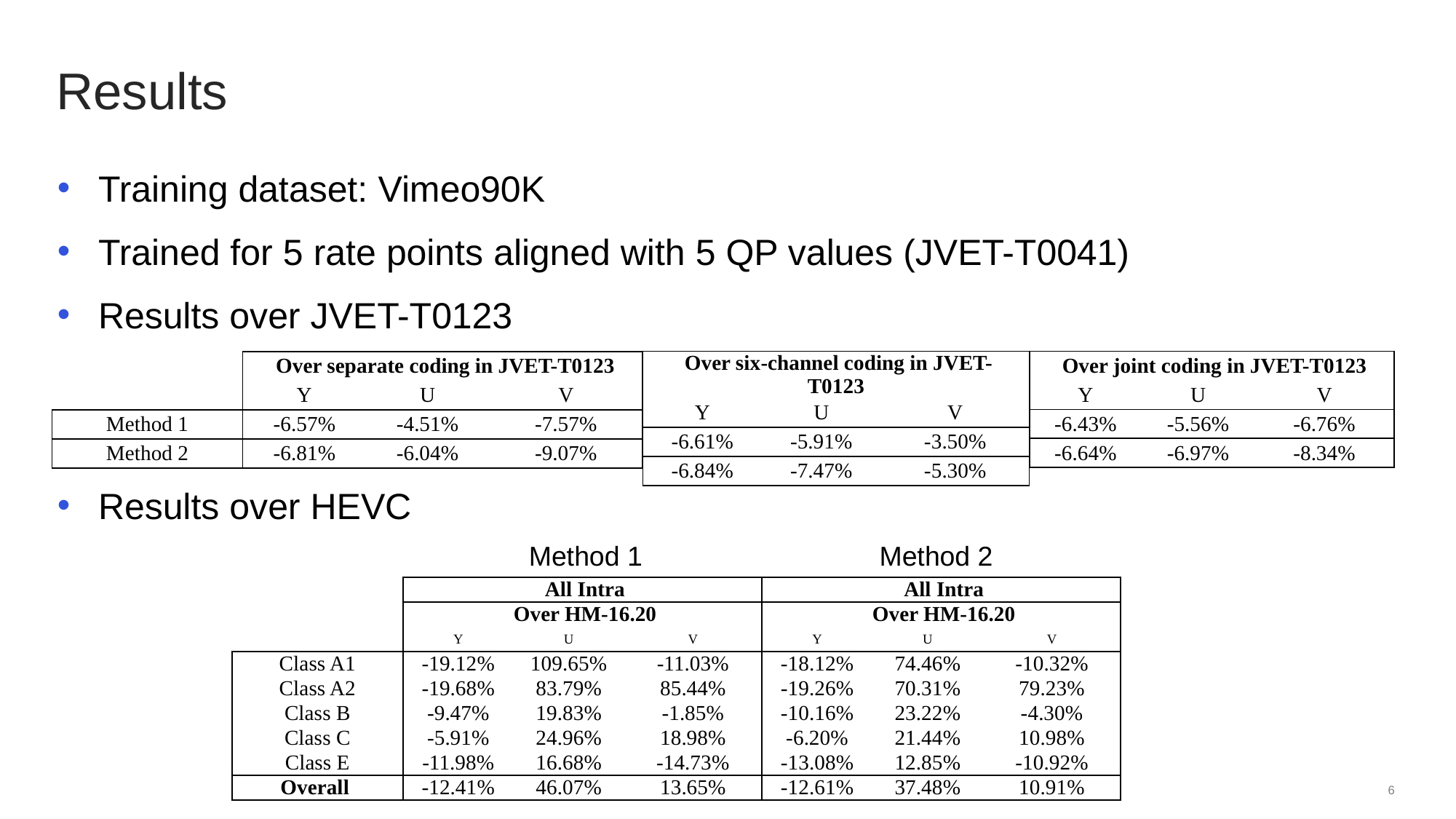

# Results
Training dataset: Vimeo90K
Trained for 5 rate points aligned with 5 QP values (JVET-T0041)
Results over JVET-T0123

Results over HEVC

| Over six-channel coding in JVET-T0123 |  |  |
| --- | --- | --- |
| Y | U | V |
| -6.61% | -5.91% | -3.50% |
| -6.84% | -7.47% | -5.30% |
| Over joint coding in JVET-T0123 |  |  |
| --- | --- | --- |
| Y | U | V |
| -6.43% | -5.56% | -6.76% |
| -6.64% | -6.97% | -8.34% |
|  | Over separate coding in JVET-T0123 |  |  |
| --- | --- | --- | --- |
|  | Y | U | V |
| Method 1 | -6.57% | -4.51% | -7.57% |
| Method 2 | -6.81% | -6.04% | -9.07% |
Method 1
Method 2
|  | All Intra |  |  |
| --- | --- | --- | --- |
|  | Over HM-16.20 |  |  |
|  | Y | U | V |
| Class A1 | -19.12% | 109.65% | -11.03% |
| Class A2 | -19.68% | 83.79% | 85.44% |
| Class B | -9.47% | 19.83% | -1.85% |
| Class C | -5.91% | 24.96% | 18.98% |
| Class E | -11.98% | 16.68% | -14.73% |
| Overall | -12.41% | 46.07% | 13.65% |
| All Intra |  |  |
| --- | --- | --- |
| Over HM-16.20 |  |  |
| Y | U | V |
| -18.12% | 74.46% | -10.32% |
| -19.26% | 70.31% | 79.23% |
| -10.16% | 23.22% | -4.30% |
| -6.20% | 21.44% | 10.98% |
| -13.08% | 12.85% | -10.92% |
| -12.61% | 37.48% | 10.91% |